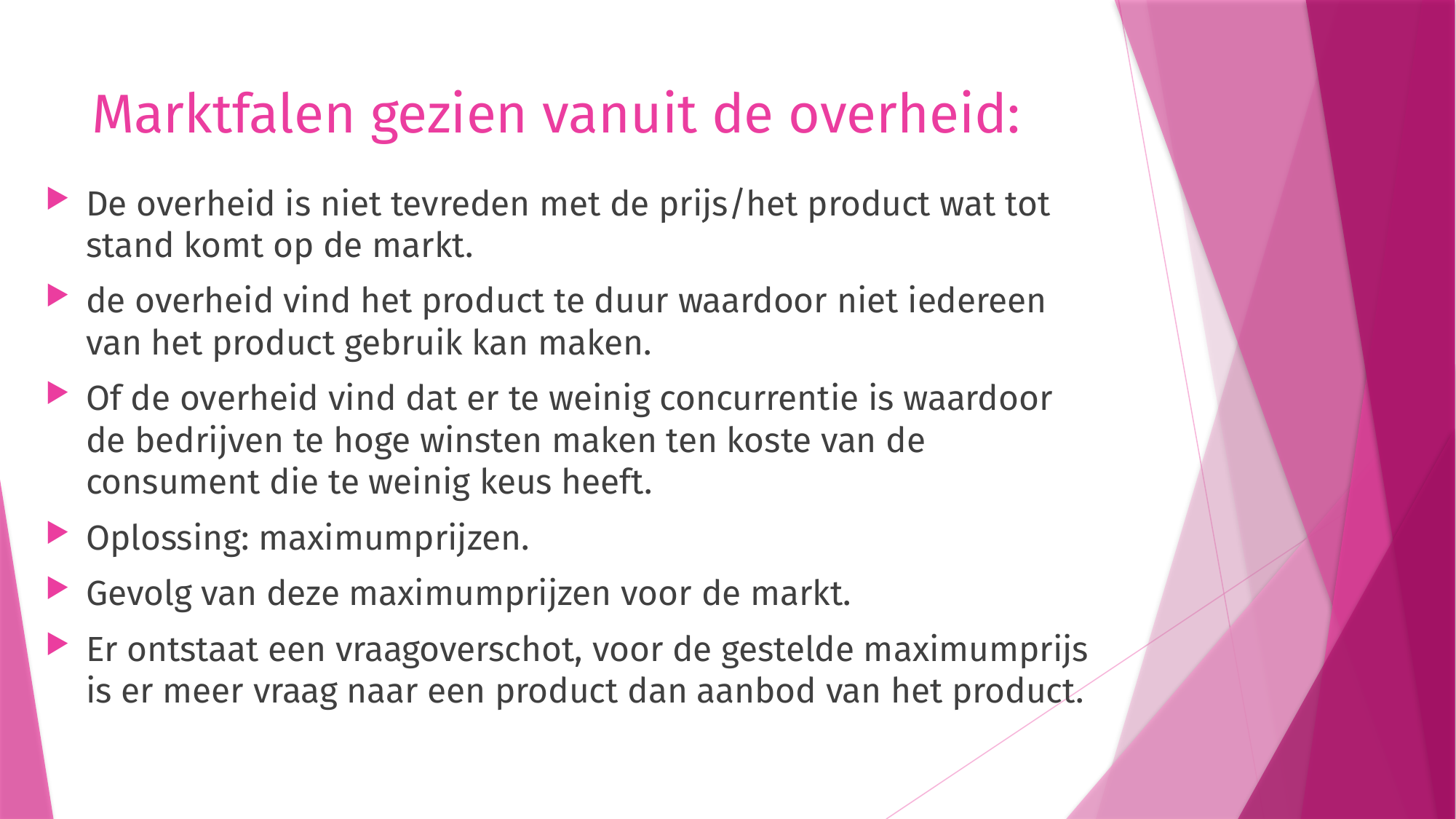

# Marktfalen gezien vanuit de overheid:
De overheid is niet tevreden met de prijs/het product wat tot stand komt op de markt.
de overheid vind het product te duur waardoor niet iedereen van het product gebruik kan maken.
Of de overheid vind dat er te weinig concurrentie is waardoor de bedrijven te hoge winsten maken ten koste van de consument die te weinig keus heeft.
Oplossing: maximumprijzen.
Gevolg van deze maximumprijzen voor de markt.
Er ontstaat een vraagoverschot, voor de gestelde maximumprijs is er meer vraag naar een product dan aanbod van het product.